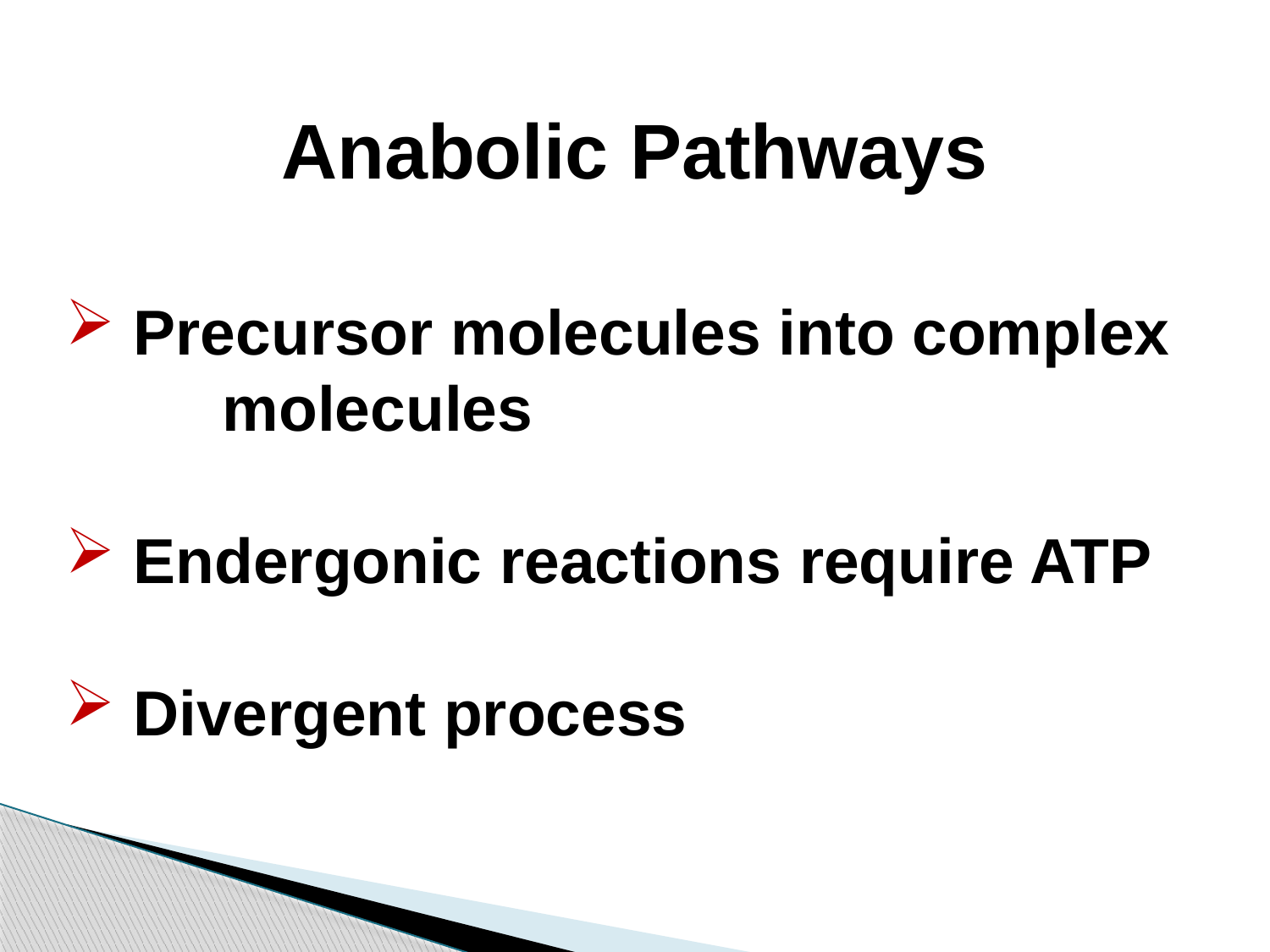

# Anabolic Pathways
 Precursor molecules into complex  	molecules

 Endergonic reactions require ATP

 Divergent process